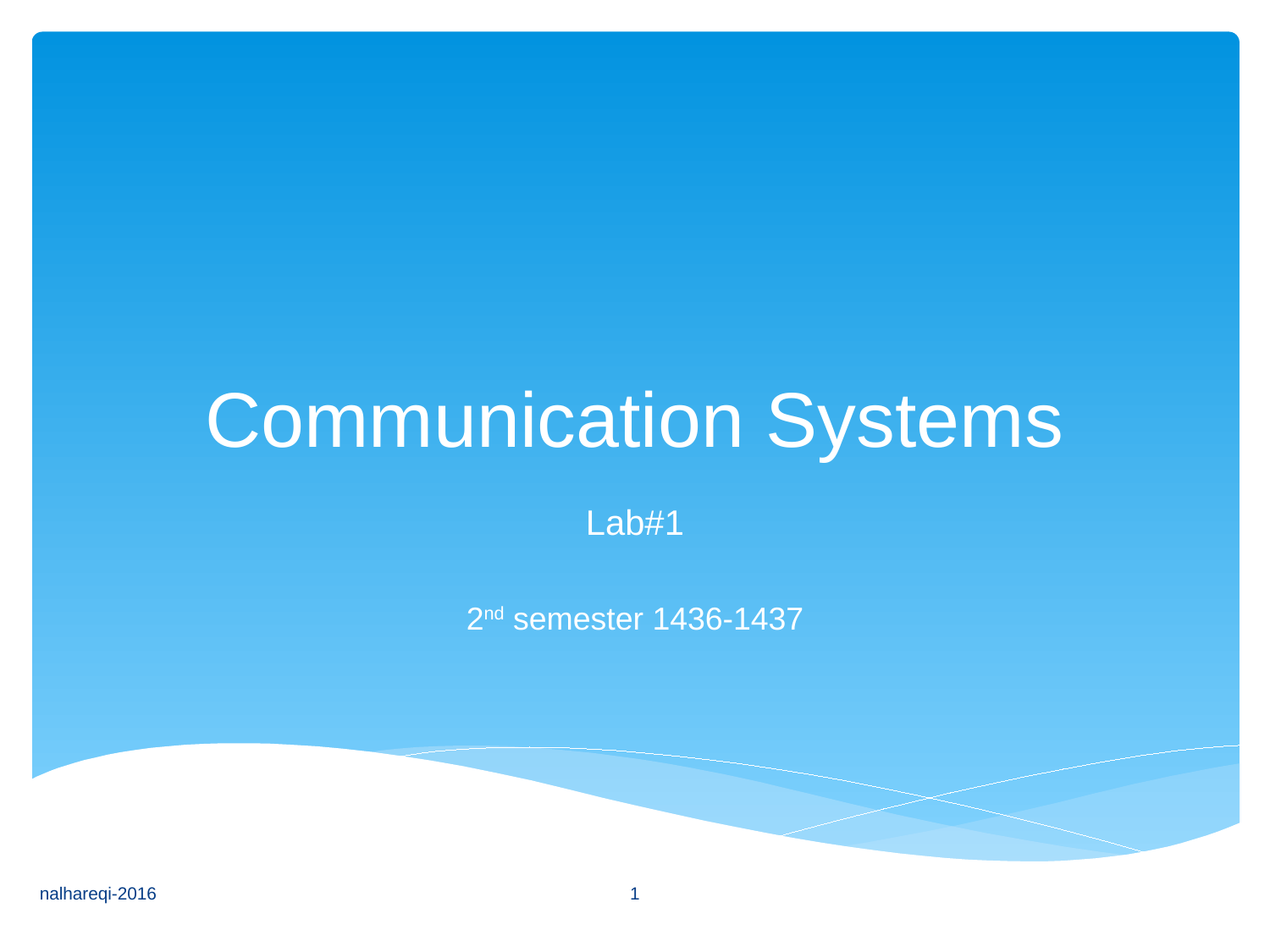

# Communication Systems
Lab#1

2nd semester 1436-1437
1
nalhareqi-2016